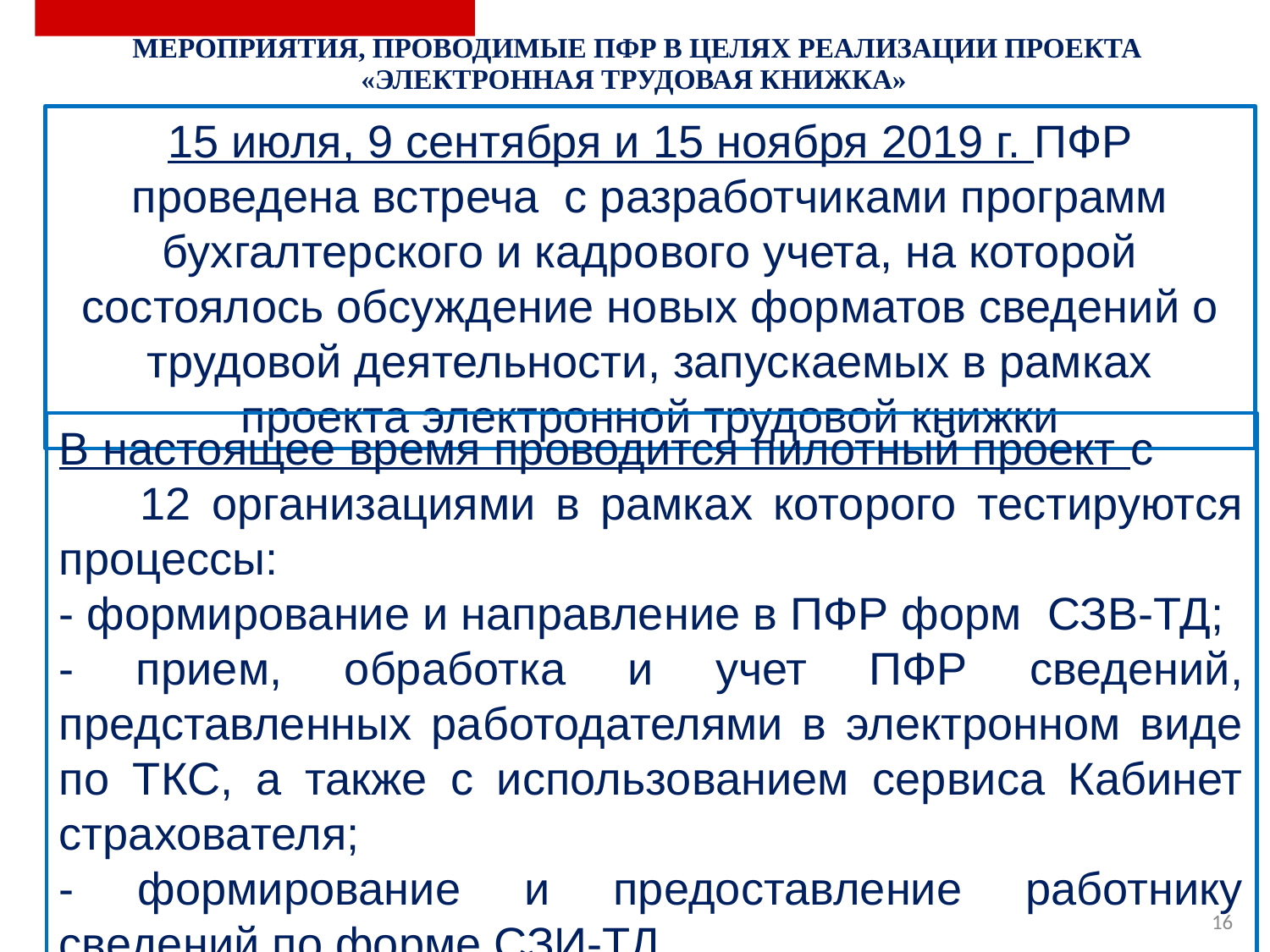

| МЕРОПРИЯТИЯ, ПРОВОДИМЫЕ ПФР В ЦЕЛЯХ РЕАЛИЗАЦИИ ПРОЕКТА «ЭЛЕКТРОННАЯ ТРУДОВАЯ КНИЖКА» |
| --- |
15 июля, 9 сентября и 15 ноября 2019 г. ПФР проведена встреча  с разработчиками программ бухгалтерского и кадрового учета, на которой состоялось обсуждение новых форматов сведений о трудовой деятельности, запускаемых в рамках проекта электронной трудовой книжки
В настоящее время проводится пилотный проект с            12 организациями в рамках которого тестируются процессы:
- формирование и направление в ПФР форм  СЗВ-ТД;
- прием, обработка и учет ПФР сведений, представленных работодателями в электронном виде по ТКС, а также с использованием сервиса Кабинет страхователя;
- формирование и предоставление работнику сведений по форме СЗИ-ТД.
16